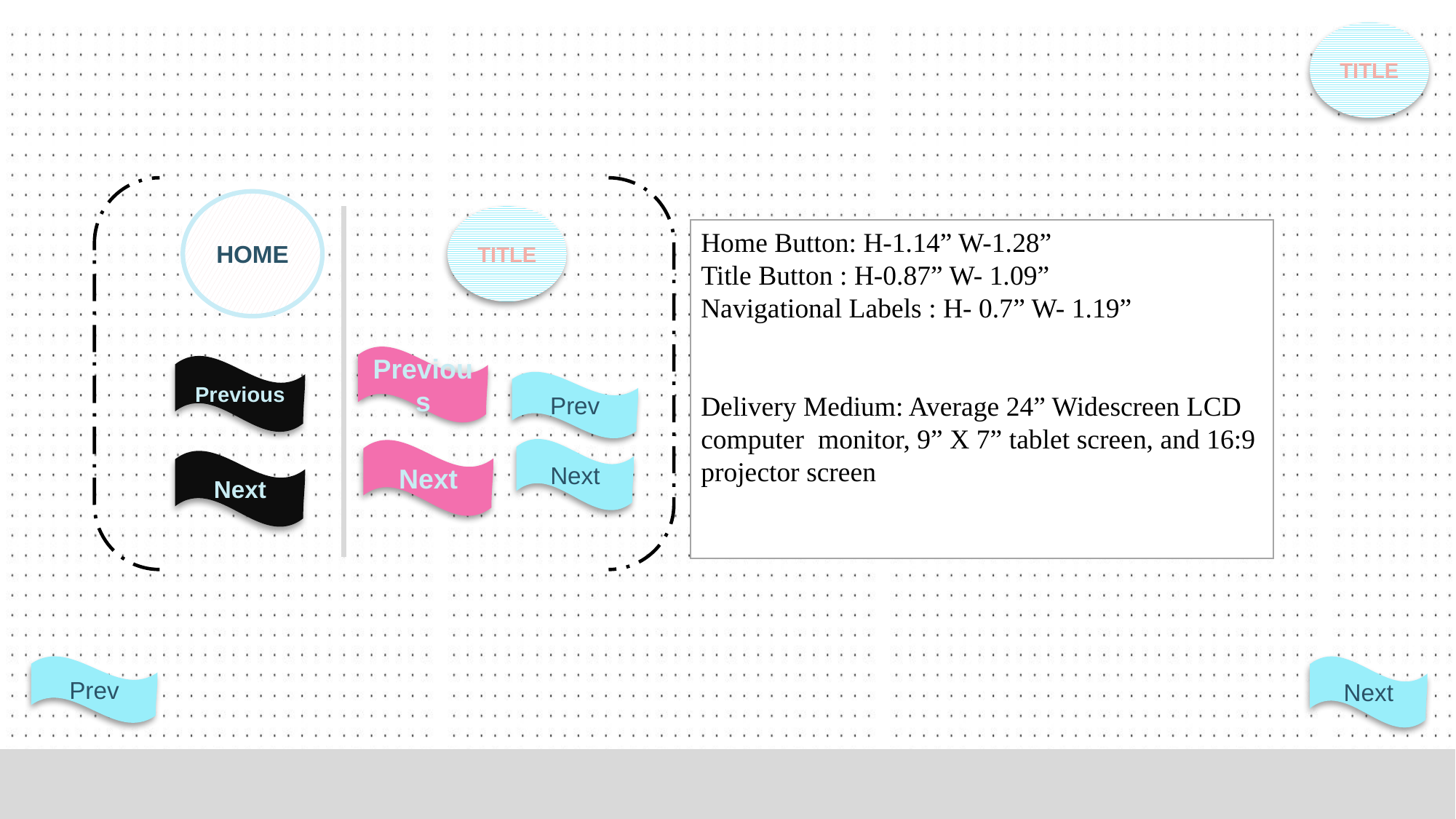

TITLE

HOME
TITLE
Home Button: H-1.14” W-1.28”
Title Button : H-0.87” W- 1.09”
Navigational Labels : H- 0.7” W- 1.19”

Delivery Medium: Average 24” Widescreen LCD computer  monitor, 9” X 7” tablet screen, and 16:9 projector screen

Previous
Previous
Prev
Next
Next
Next
Prev
Next